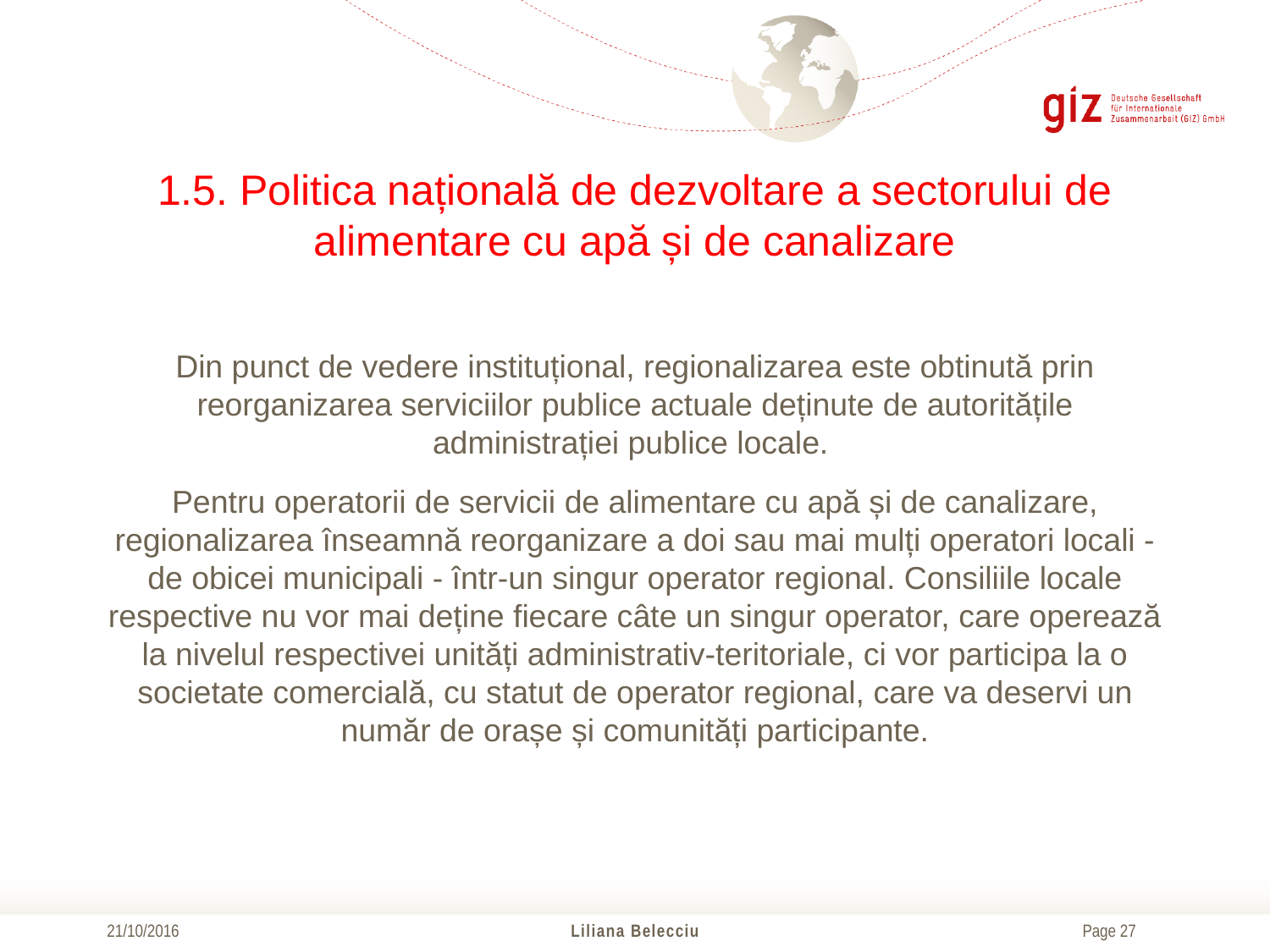

# 1.5. Politica națională de dezvoltare a sectorului de alimentare cu apă și de canalizare
Din punct de vedere instituțional, regionalizarea este obtinută prin reorganizarea serviciilor publice actuale deținute de autoritățile administrației publice locale.
Pentru operatorii de servicii de alimentare cu apă și de canalizare, regionalizarea înseamnă reorganizare a doi sau mai mulți operatori locali - de obicei municipali - într-un singur operator regional. Consiliile locale respective nu vor mai deține fiecare câte un singur operator, care operează la nivelul respectivei unități administrativ-teritoriale, ci vor participa la o societate comercială, cu statut de operator regional, care va deservi un număr de orașe și comunități participante.

21/10/2016
Liliana Belecciu